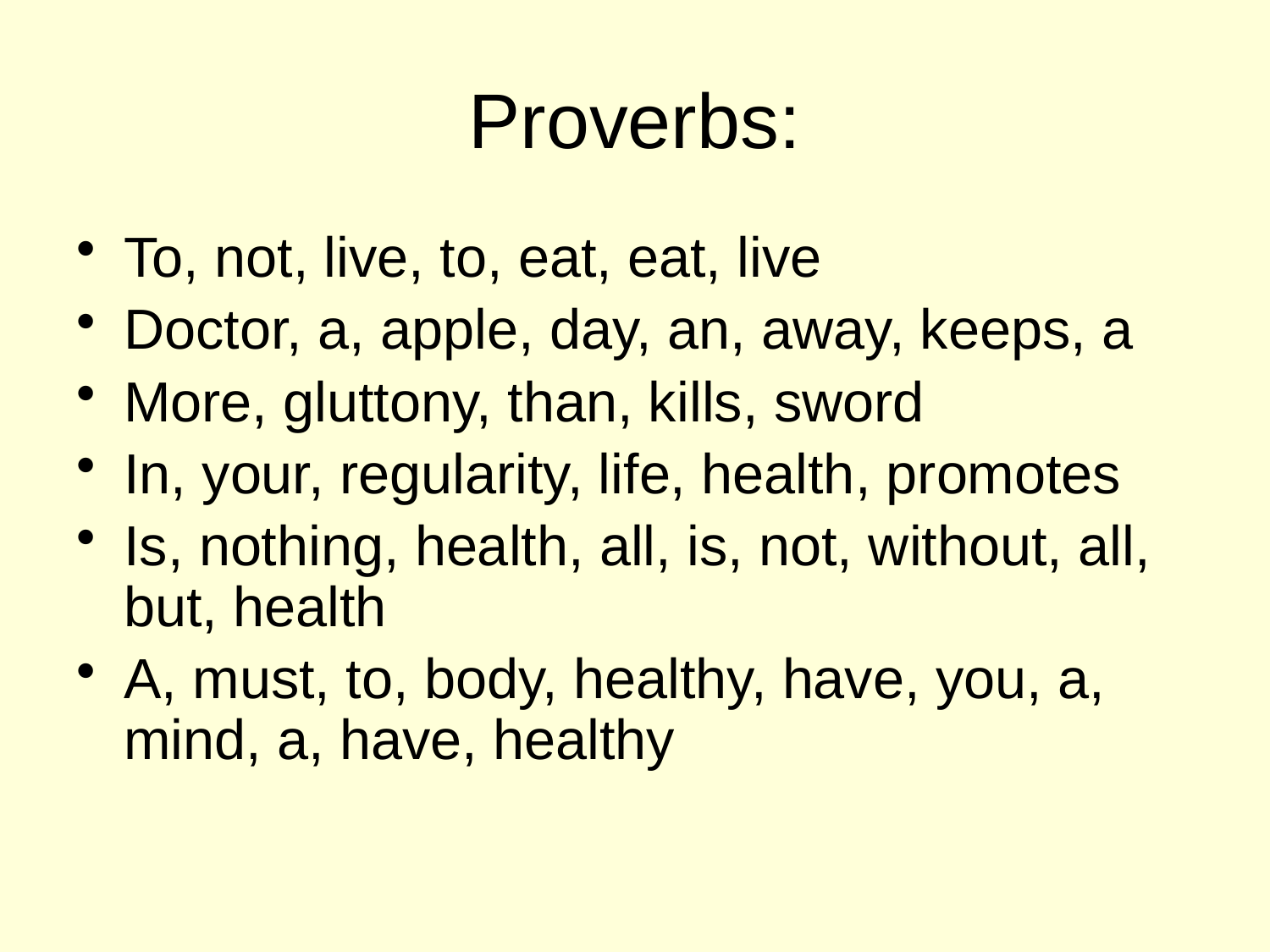

# Proverbs:
To, not, live, to, eat, eat, live
Doctor, a, apple, day, an, away, keeps, a
More, gluttony, than, kills, sword
In, your, regularity, life, health, promotes
Is, nothing, health, all, is, not, without, all, but, health
A, must, to, body, healthy, have, you, a, mind, a, have, healthy